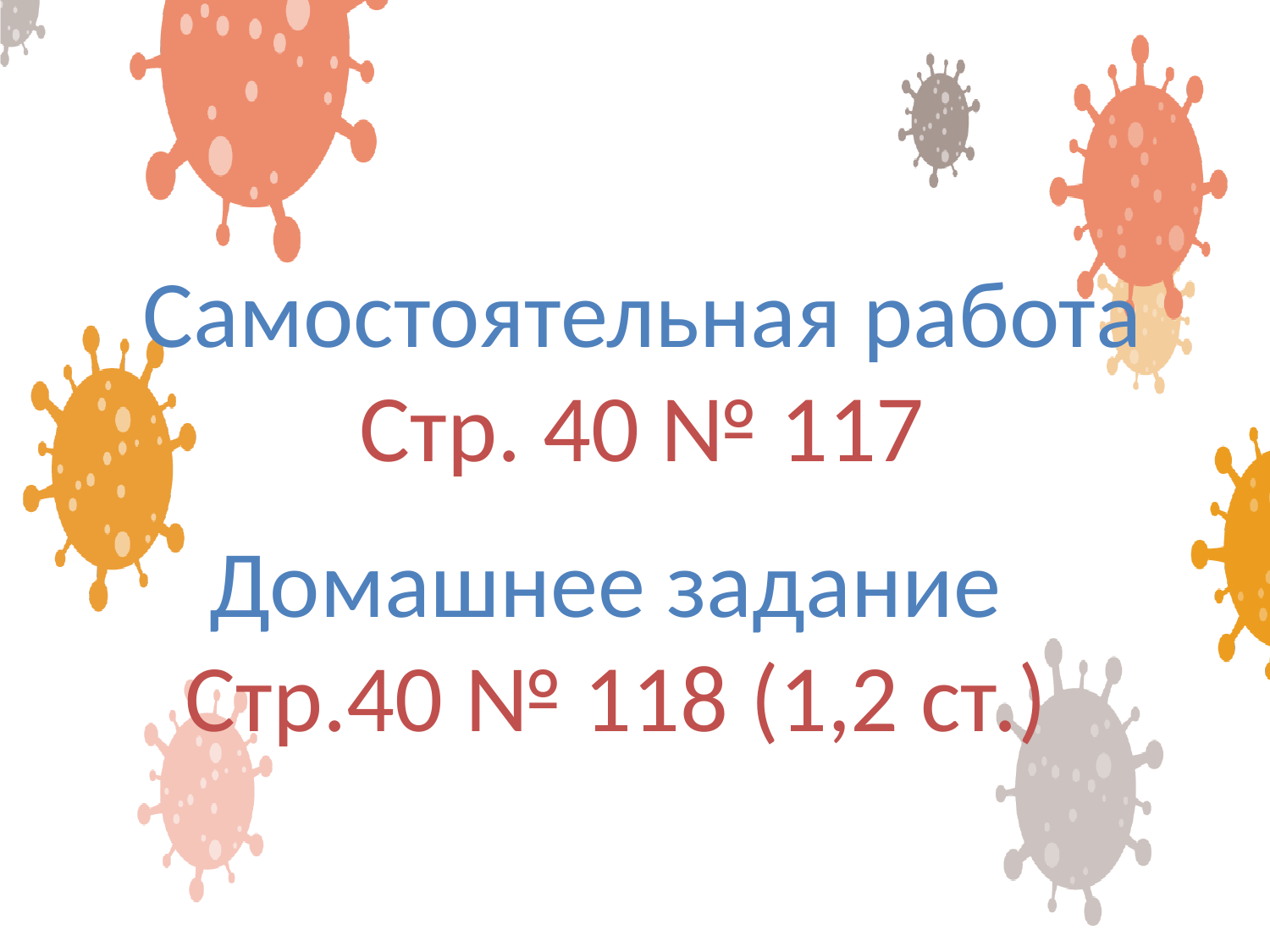

Самостоятельная работа
Стр. 40 № 117
Домашнее задание
Стр.40 № 118 (1,2 ст.)